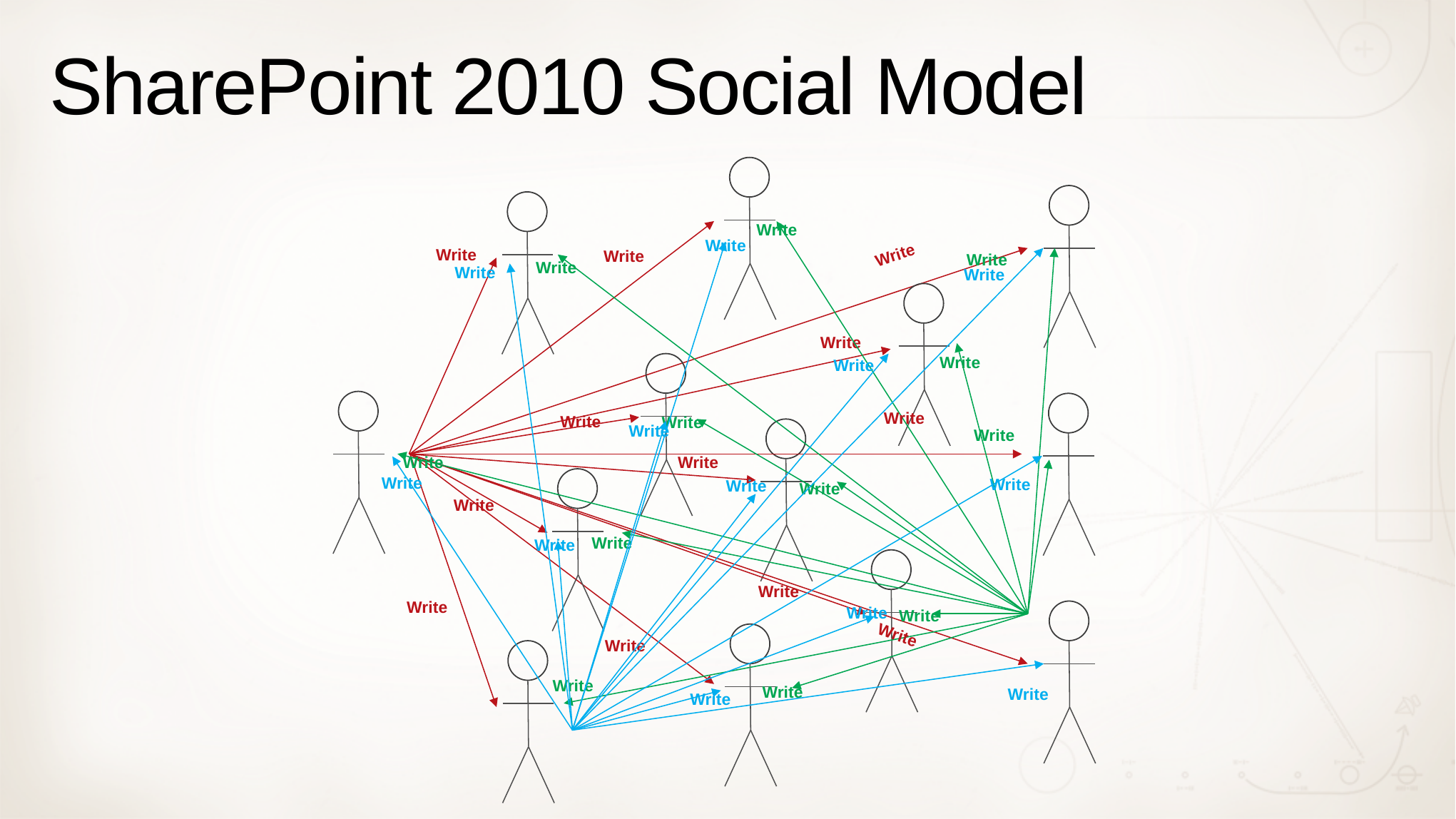

# SharePoint 2010 Social Model

 Write

 Write

 Write

 Write

 Write

 Write
 Write

 Write

 Write

 Write
 Write
 Write
 Write
 Write
 Write
 Write
 Write
 Write
 Write
 Write
 Write
 Write
 Write
 Write
 Write
 Write
 Write
 Write
 Write
 Write
 Write
 Write
 Write
 Write
 Write
 Write